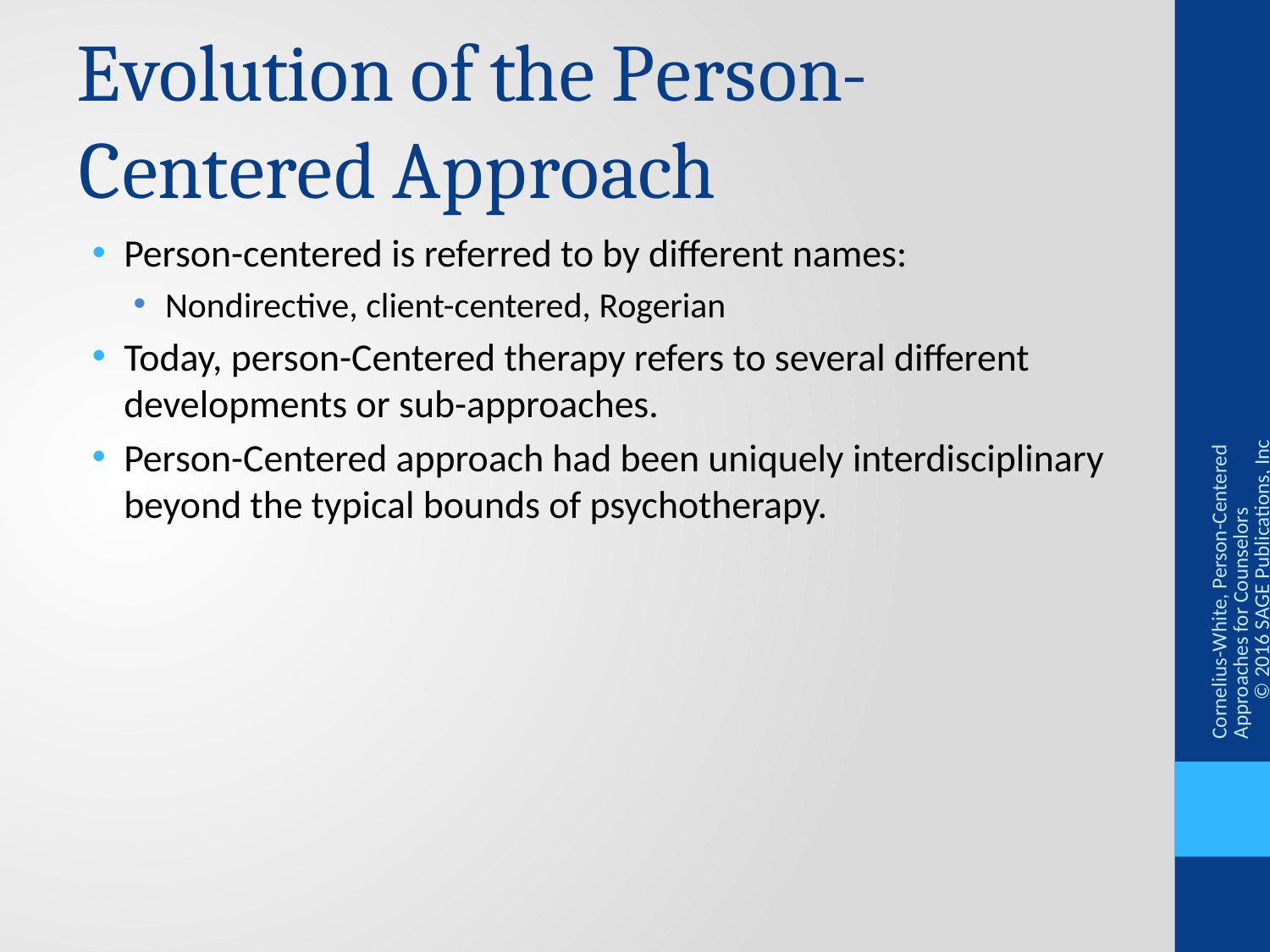

# Evolution of the Person-Centered Approach
Person-centered is referred to by different names:
Nondirective, client-centered, Rogerian
Today, person-Centered therapy refers to several different developments or sub-approaches.
Person-Centered approach had been uniquely interdisciplinary beyond the typical bounds of psychotherapy.

Cornelius-White, Person-Centered Approaches for Counselors                      © 2016 SAGE Publications, Inc.